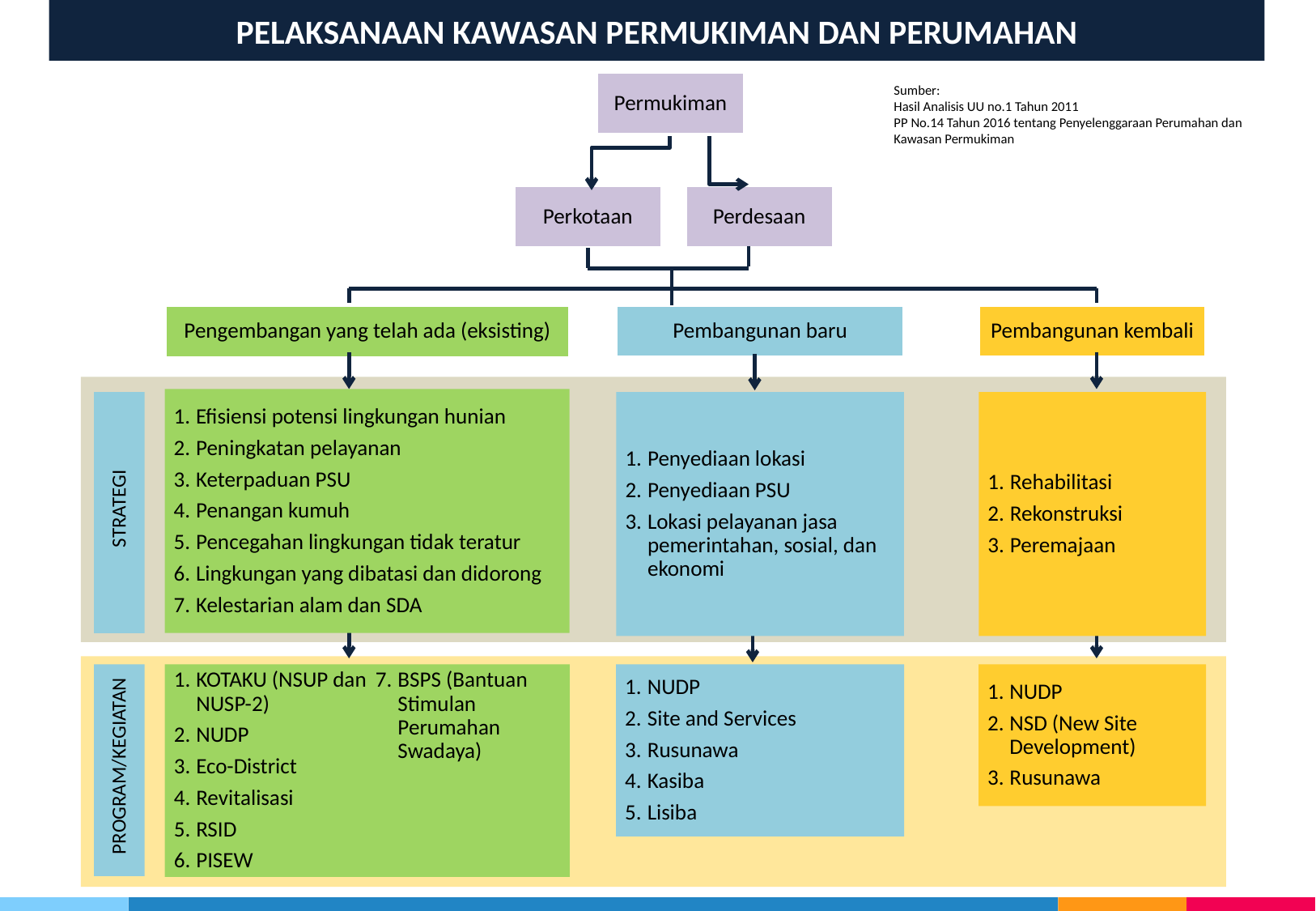

PELAKSANAAN KAWASAN PERMUKIMAN DAN PERUMAHAN
Permukiman
Sumber:
Hasil Analisis UU no.1 Tahun 2011
PP No.14 Tahun 2016 tentang Penyelenggaraan Perumahan dan Kawasan Permukiman
Perkotaan
Perdesaan
Pengembangan yang telah ada (eksisting)
Pembangunan baru
Pembangunan kembali

Efisiensi potensi lingkungan hunian
Peningkatan pelayanan
Keterpaduan PSU
Penangan kumuh
Pencegahan lingkungan tidak teratur
Lingkungan yang dibatasi dan didorong
Kelestarian alam dan SDA
Penyediaan lokasi
Penyediaan PSU
Lokasi pelayanan jasa pemerintahan, sosial, dan ekonomi
Rehabilitasi
Rekonstruksi
Peremajaan
STRATEGI

NUDP
Site and Services
Rusunawa
Kasiba
Lisiba
NUDP
NSD (New Site Development)
Rusunawa
KOTAKU (NSUP dan NUSP-2)
NUDP
Eco-District
Revitalisasi
RSID
PISEW
BSPS (Bantuan Stimulan Perumahan Swadaya)
PROGRAM/KEGIATAN